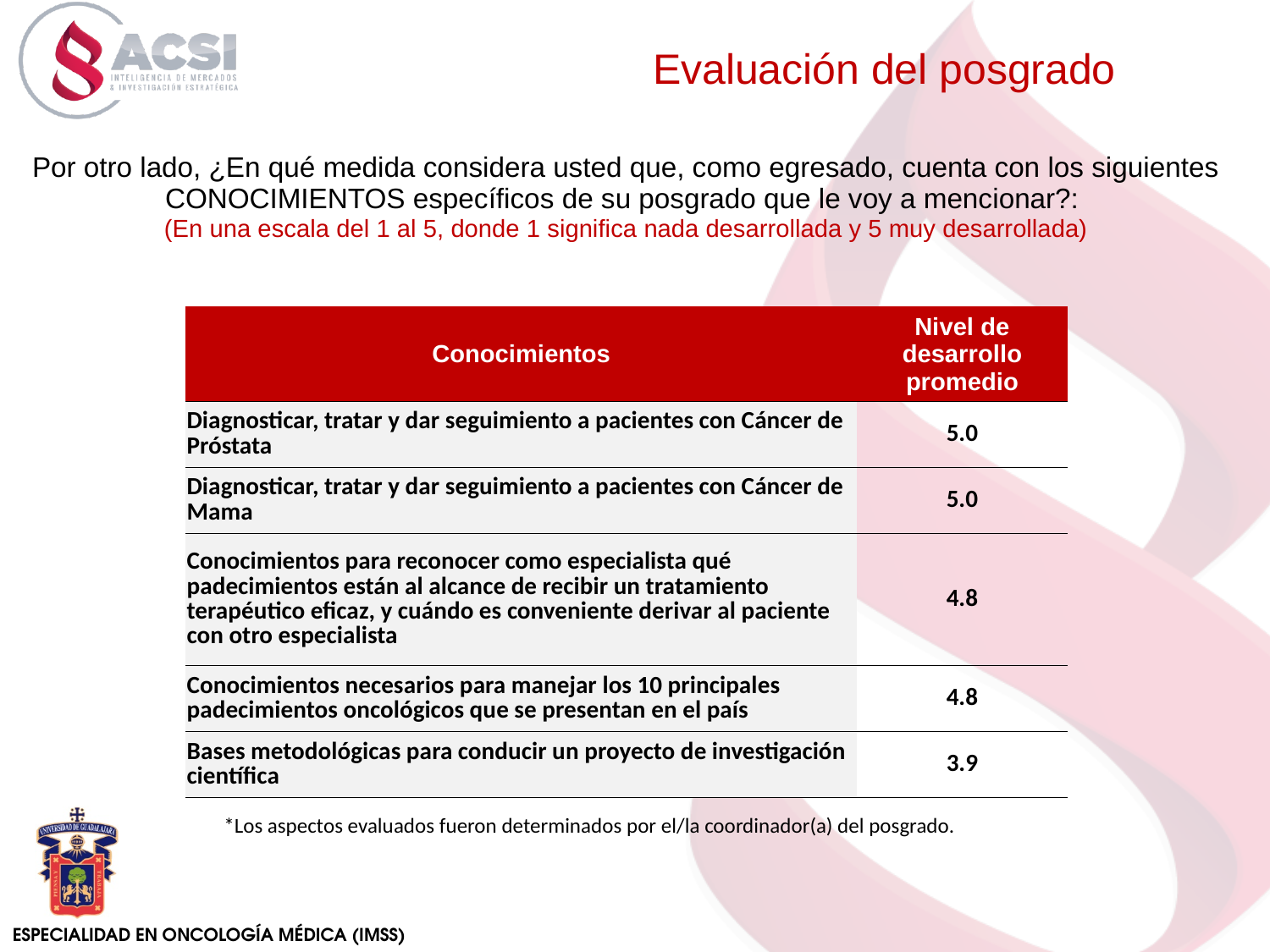

Evaluación del posgrado
Por otro lado, ¿En qué medida considera usted que, como egresado, cuenta con los siguientes CONOCIMIENTOS específicos de su posgrado que le voy a mencionar?:
(En una escala del 1 al 5, donde 1 significa nada desarrollada y 5 muy desarrollada)
| Conocimientos | Nivel de desarrollo promedio |
| --- | --- |
| Diagnosticar, tratar y dar seguimiento a pacientes con Cáncer de Próstata | 5.0 |
| Diagnosticar, tratar y dar seguimiento a pacientes con Cáncer de Mama | 5.0 |
| Conocimientos para reconocer como especialista qué padecimientos están al alcance de recibir un tratamiento terapéutico eficaz, y cuándo es conveniente derivar al paciente con otro especialista | 4.8 |
| Conocimientos necesarios para manejar los 10 principales padecimientos oncológicos que se presentan en el país | 4.8 |
| Bases metodológicas para conducir un proyecto de investigación científica | 3.9 |
*Los aspectos evaluados fueron determinados por el/la coordinador(a) del posgrado.